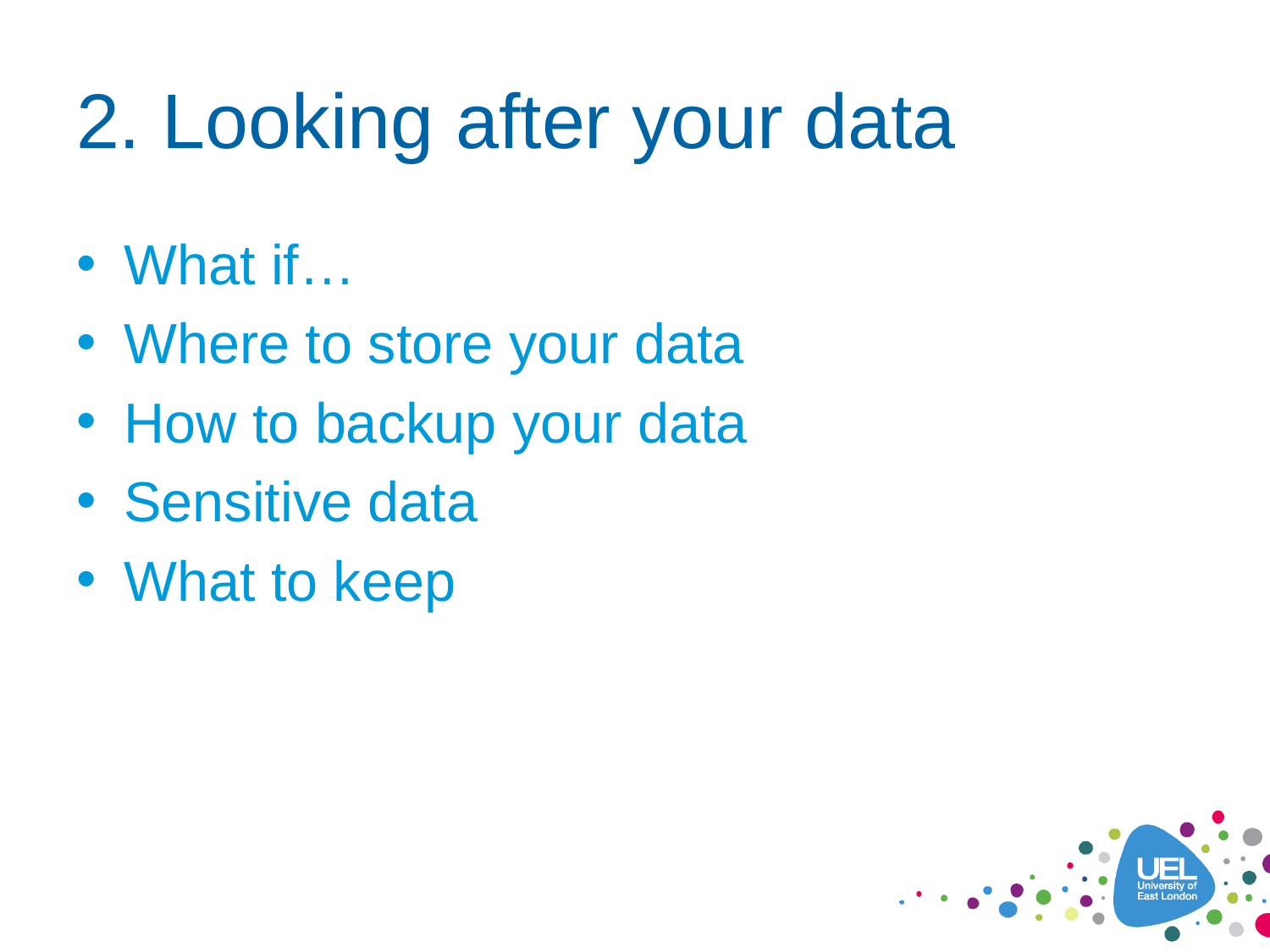

# 2. Looking after your data
What if…
Where to store your data
How to backup your data
Sensitive data
What to keep